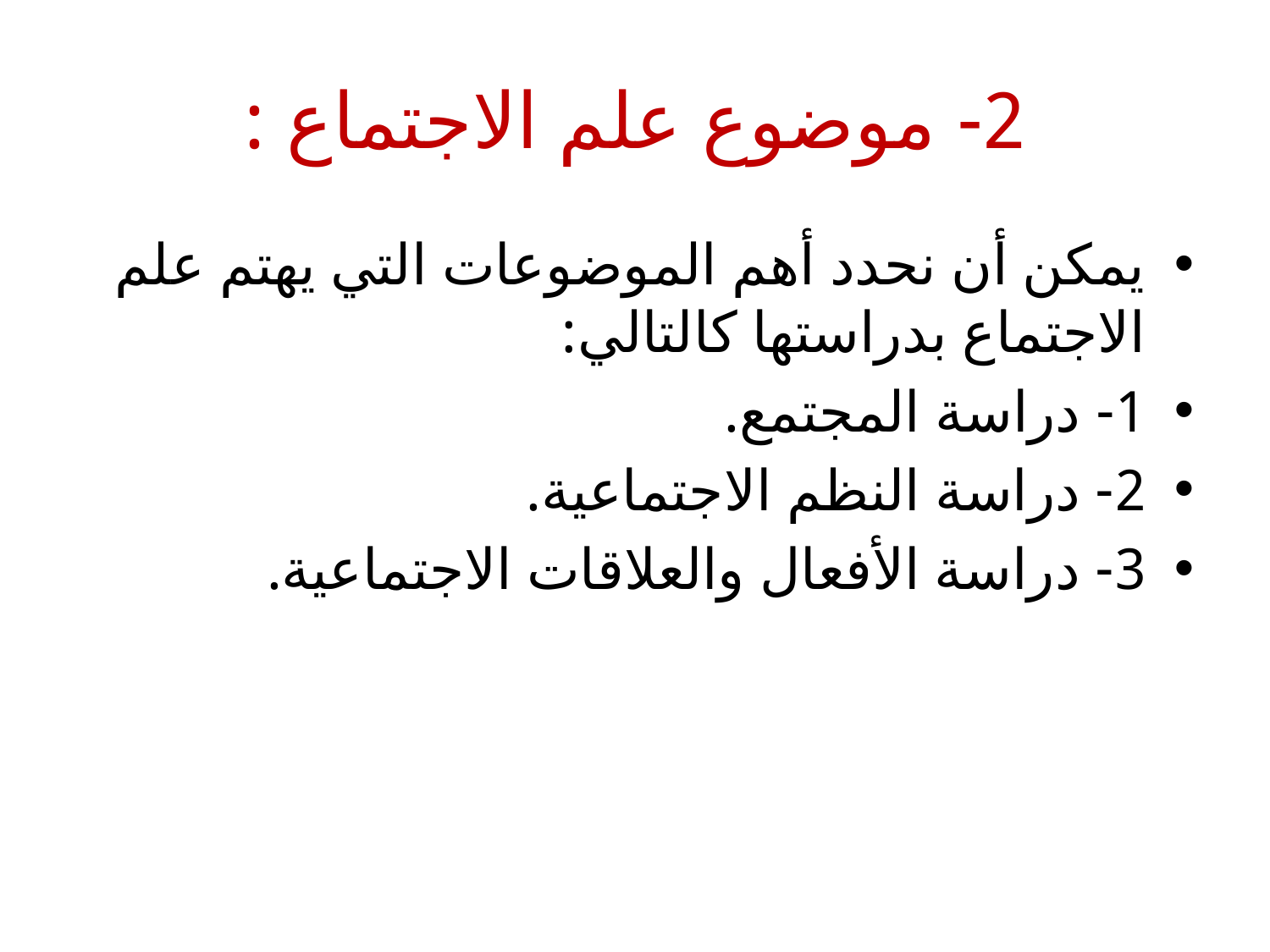

# 2- موضوع علم الاجتماع :
يمكن أن نحدد أهم الموضوعات التي يهتم علم الاجتماع بدراستها كالتالي:
1- دراسة المجتمع.
2- دراسة النظم الاجتماعية.
3- دراسة الأفعال والعلاقات الاجتماعية.